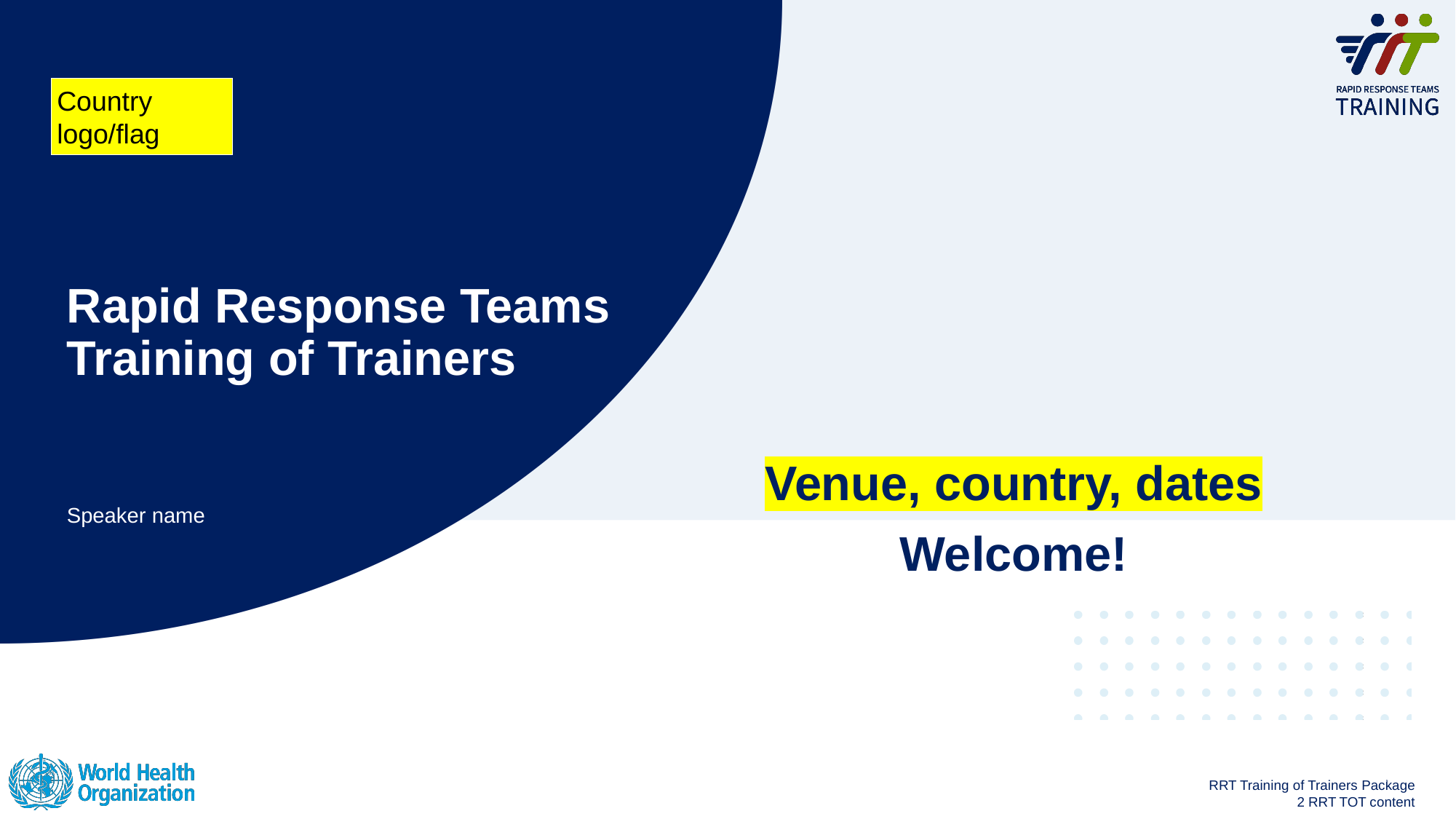

Country logo/flag
# Rapid Response Teams  Training of Trainers
Venue, country, dates
Speaker name
Welcome!
1